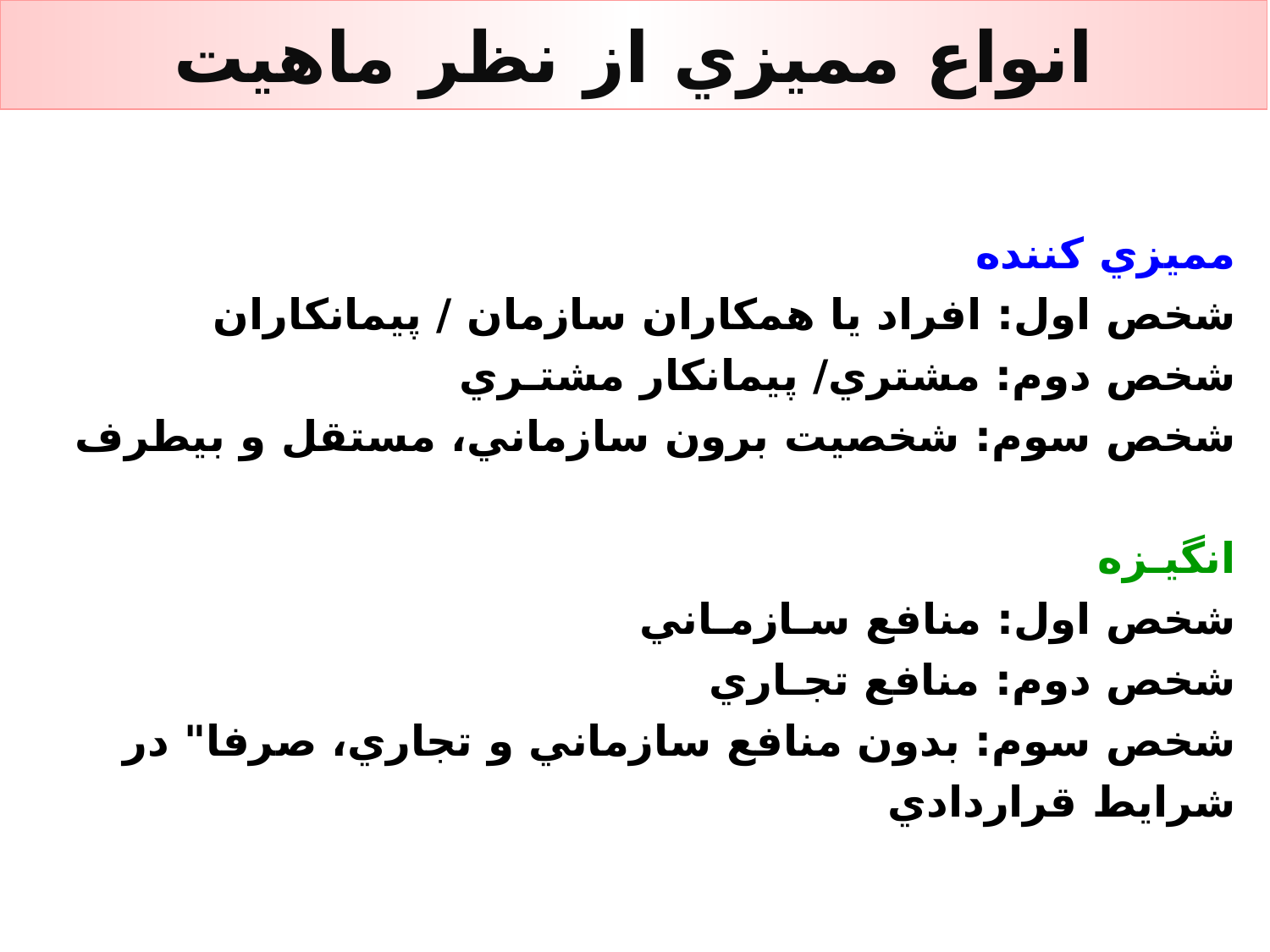

انواع مميزي از نظر ماهيت
مميزي كننده
شخص اول: افراد يا همكاران سازمان / پيمانكاران
شخص دوم: مشتري/ پيمانكار مشتـري
شخص سوم: شخصيت برون سازماني، مستقل و بي‍طرف
انگيـزه
شخص اول: منافع سـازمـاني
شخص دوم: منافع تجـاري
شخص سوم: بدون منافع سازماني و تجاري، صرفا" در شرايط قراردادي